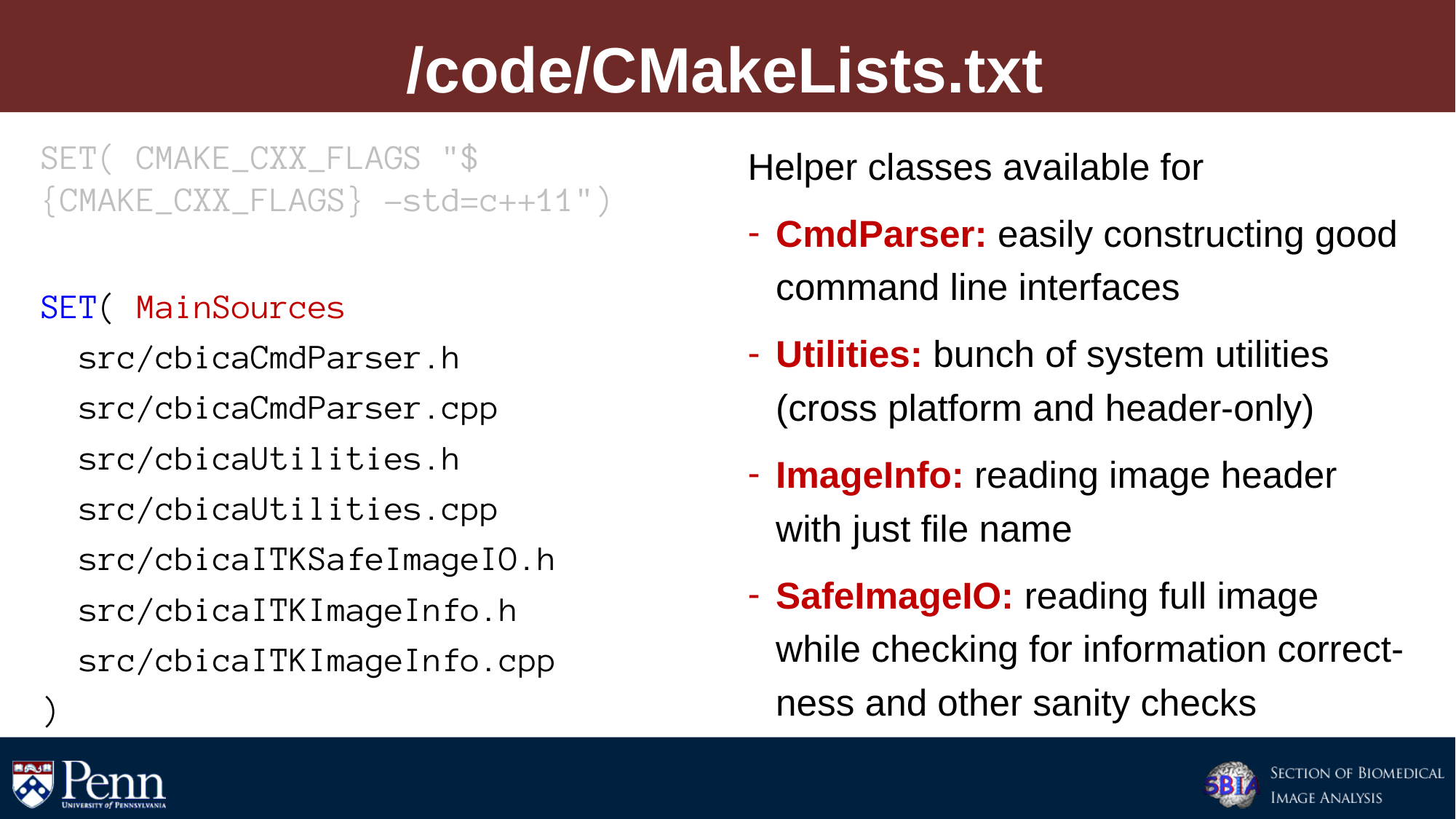

# /code/CMakeLists.txt
SET( CMAKE_CXX_FLAGS "${CMAKE_CXX_FLAGS} -std=c++11")

SET( MainSources
  src/cbicaCmdParser.h
  src/cbicaCmdParser.cpp
  src/cbicaUtilities.h
  src/cbicaUtilities.cpp
  src/cbicaITKSafeImageIO.h
  src/cbicaITKImageInfo.h
  src/cbicaITKImageInfo.cpp
)
Helper classes available for
CmdParser: easily constructing good command line interfaces
Utilities: bunch of system utilities (cross platform and header-only)
ImageInfo: reading image header with just file name
SafeImageIO: reading full image while checking for information correct-ness and other sanity checks